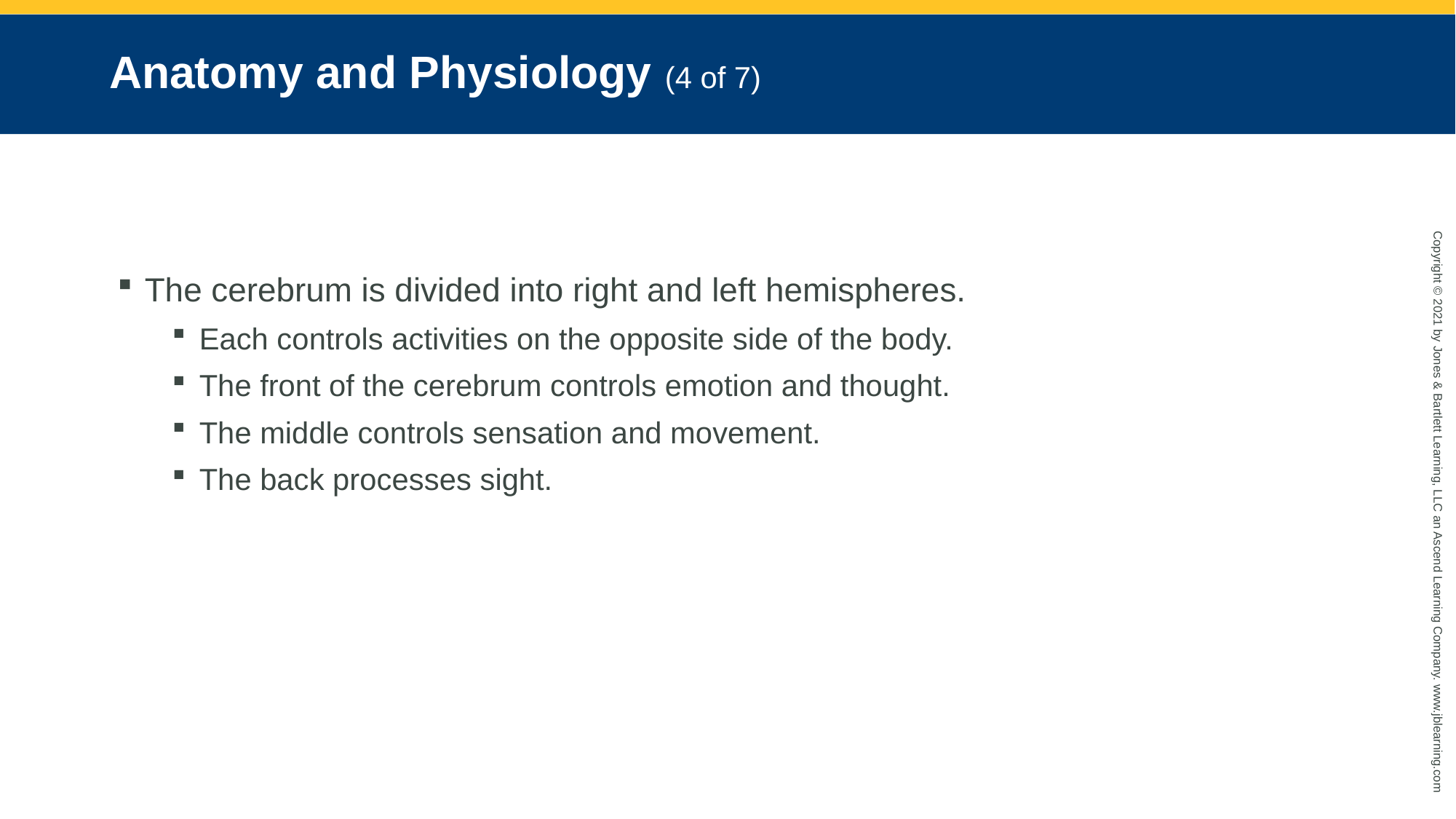

# Anatomy and Physiology (4 of 7)
The cerebrum is divided into right and left hemispheres.
Each controls activities on the opposite side of the body.
The front of the cerebrum controls emotion and thought.
The middle controls sensation and movement.
The back processes sight.